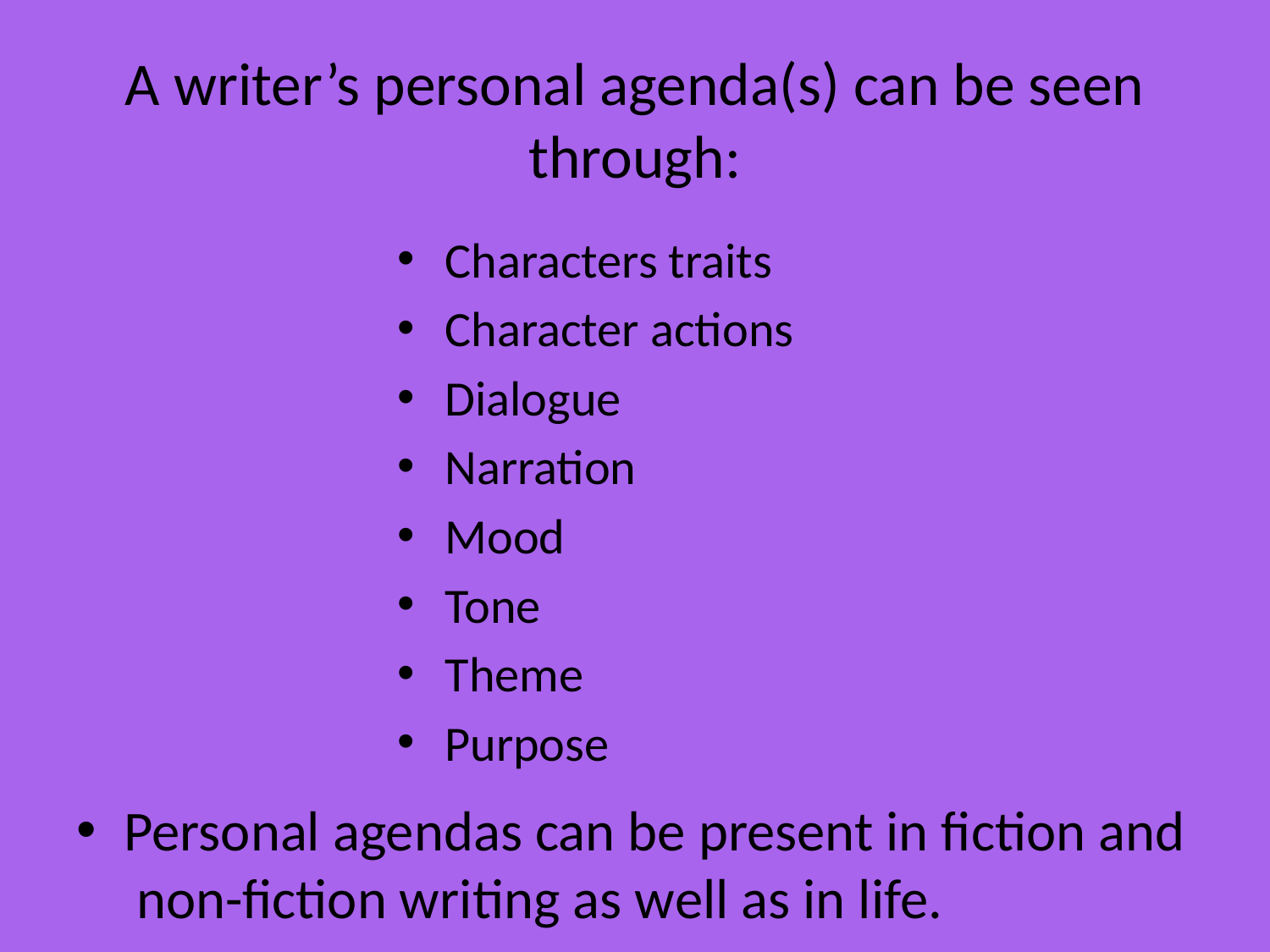

# A writer’s personal agenda(s) can be seen through:
Characters traits
Character actions
Dialogue
Narration
Mood
Tone
Theme
Purpose
Personal agendas can be present in fiction and  non-fiction writing as well as in life.